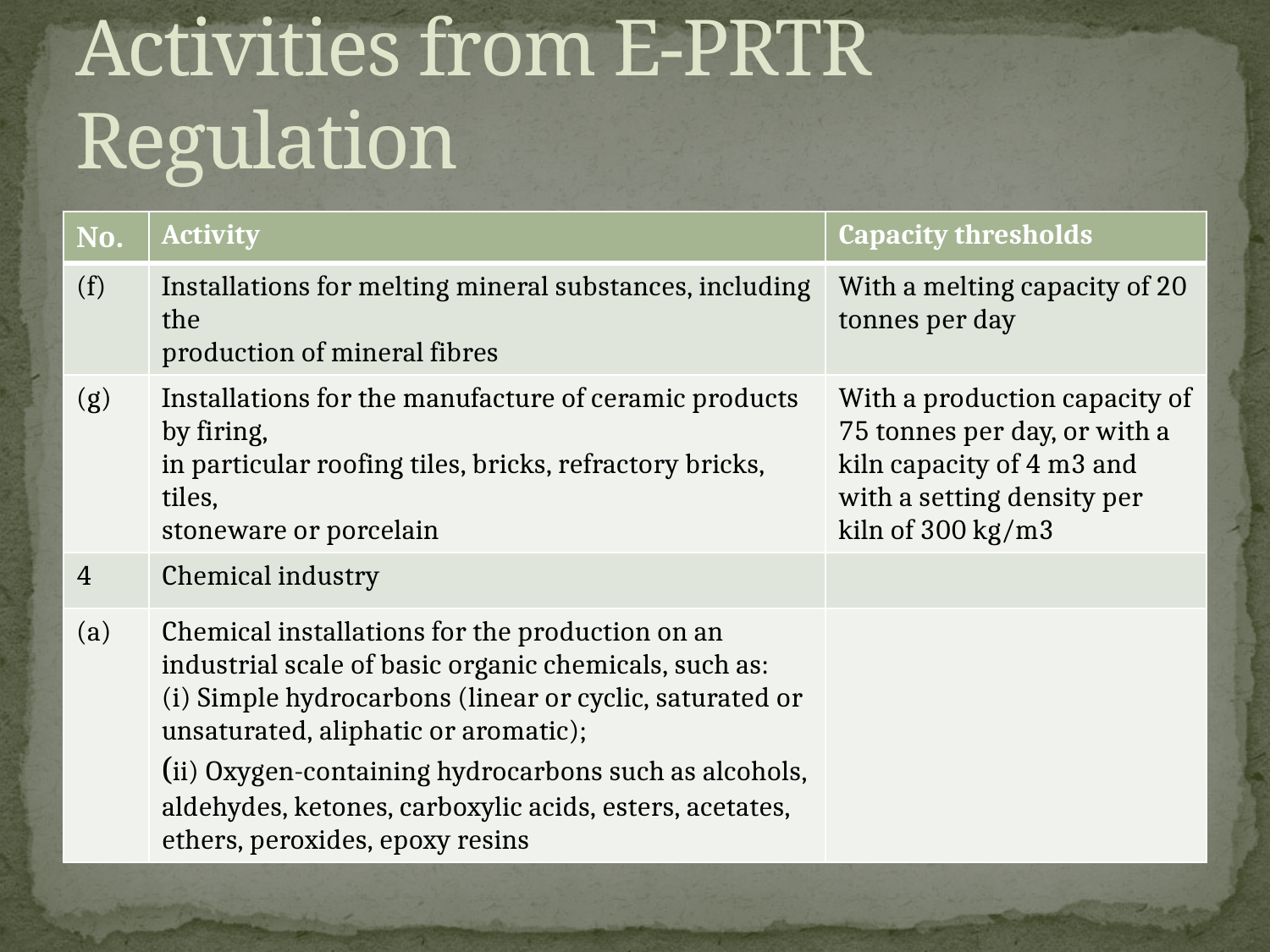

# Activities from E-PRTR Regulation
| No. | Activity | Capacity thresholds |
| --- | --- | --- |
| (f) | Installations for melting mineral substances, including the production of mineral fibres | With a melting capacity of 20 tonnes per day |
| (g) | Installations for the manufacture of ceramic products by firing, in particular roofing tiles, bricks, refractory bricks, tiles, stoneware or porcelain | With a production capacity of 75 tonnes per day, or with a kiln capacity of 4 m3 and with a setting density per kiln of 300 kg/m3 |
| 4 | Chemical industry |  |
| (a) | Chemical installations for the production on an industrial scale of basic organic chemicals, such as: (i) Simple hydrocarbons (linear or cyclic, saturated or unsaturated, aliphatic or aromatic); (ii) Oxygen-containing hydrocarbons such as alcohols, aldehydes, ketones, carboxylic acids, esters, acetates, ethers, peroxides, epoxy resins |  |